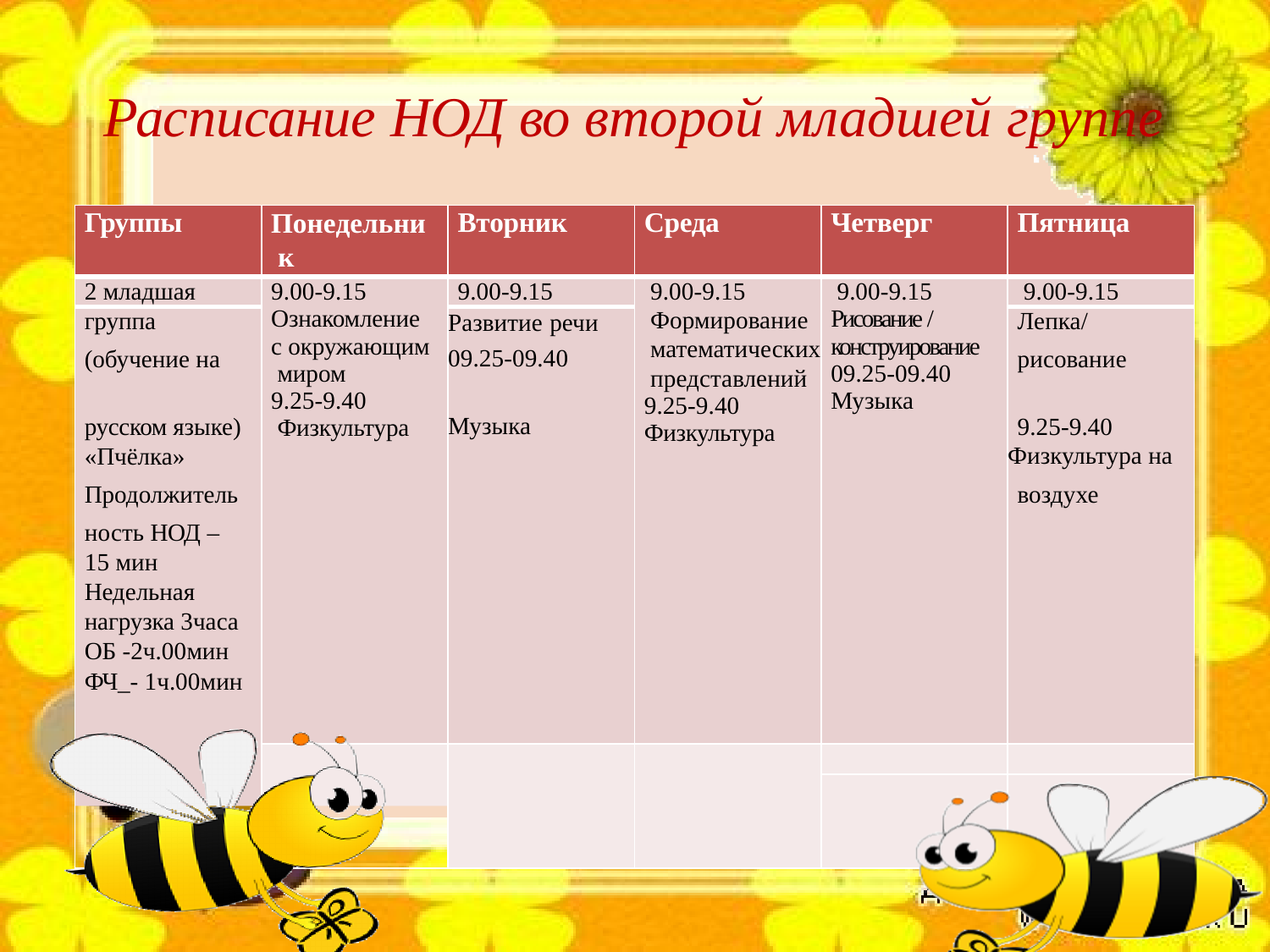

# Расписание НОД во второй младшей группе
| Группы | Понедельни к | Вторник | Среда | Четверг | Пятница |
| --- | --- | --- | --- | --- | --- |
| 2 младшая | 9.00-9.15 Ознакомление с окружающим миром 9.25-9.40 Физкультура | 9.00-9.15 | 9.00-9.15 Формирование математических представлений 9.25-9.40 Физкультура | 9.00-9.15 Рисование / конструирование 09.25-09.40 Музыка | 9.00-9.15 |
| группа |  | Развитие речи |  |  | Лепка/ |
| (обучение на |  | 09.25-09.40 |  |  | рисование |
| русском языке) |  | Музыка |  |  | 9.25-9.40 |
| «Пчёлка» |  |  |  |  | Физкультура на |
| Продолжитель |  |  |  |  | воздухе |
| ность НОД – |  |  |  |  |  |
| 15 мин |  |  |  |  |  |
| Недельная |  |  |  |  |  |
| нагрузка 3часа |  |  |  |  |  |
| ОБ -2ч.00мин |  |  |  |  |  |
| ФЧ\_- 1ч.00мин |  |  |  |  |  |
|  |  |  |  |  |  |
|  |  |  |  |  |  |
|  |  |  |  |  |  |
|  |  |  |  |  |  |